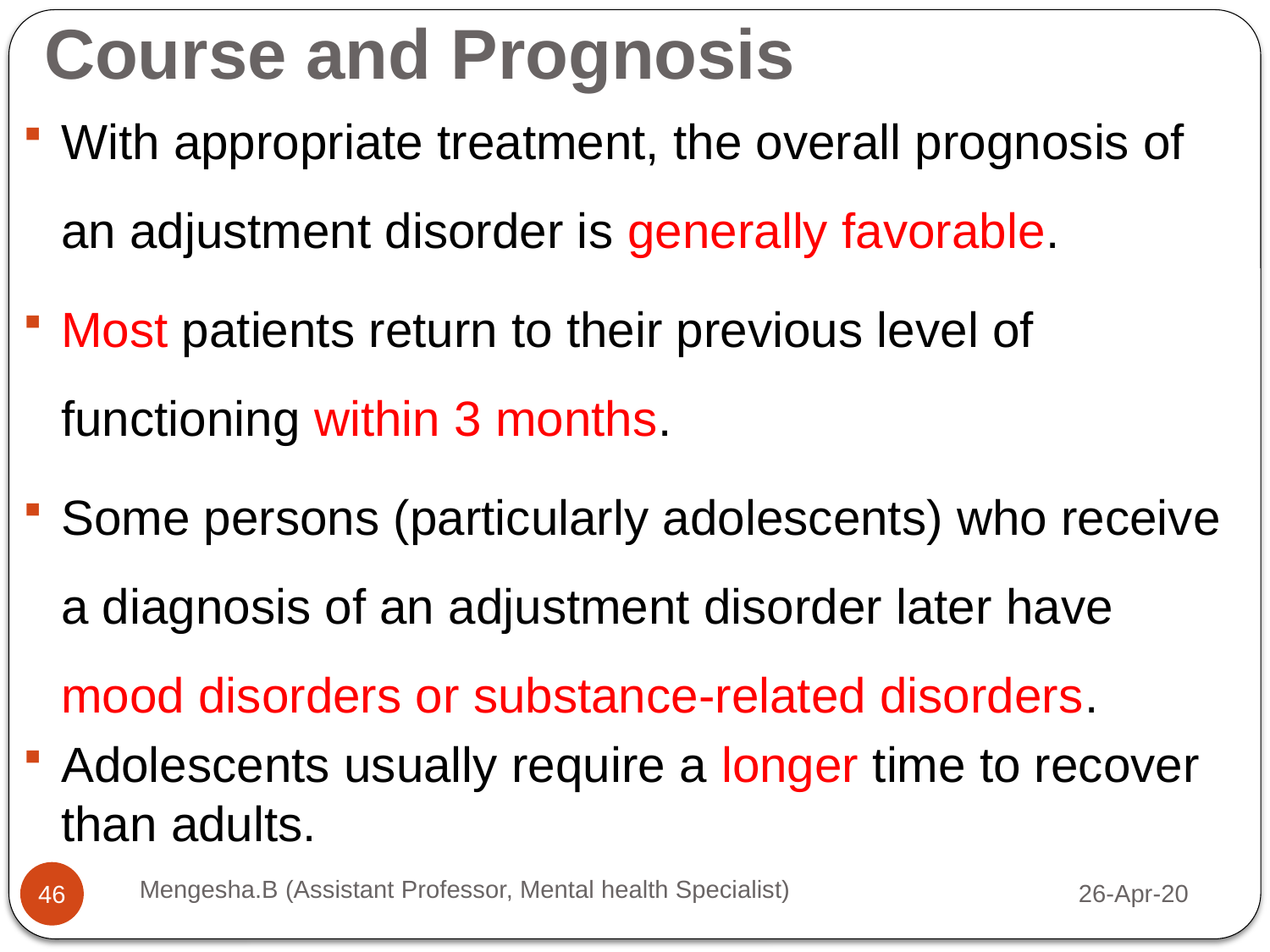

# Course and Prognosis
With appropriate treatment, the overall prognosis of an adjustment disorder is generally favorable.
Most patients return to their previous level of functioning within 3 months.
Some persons (particularly adolescents) who receive a diagnosis of an adjustment disorder later have mood disorders or substance-related disorders.
Adolescents usually require a longer time to recover than adults.
Mengesha.B (Assistant Professor, Mental health Specialist)
26-Apr-20
46